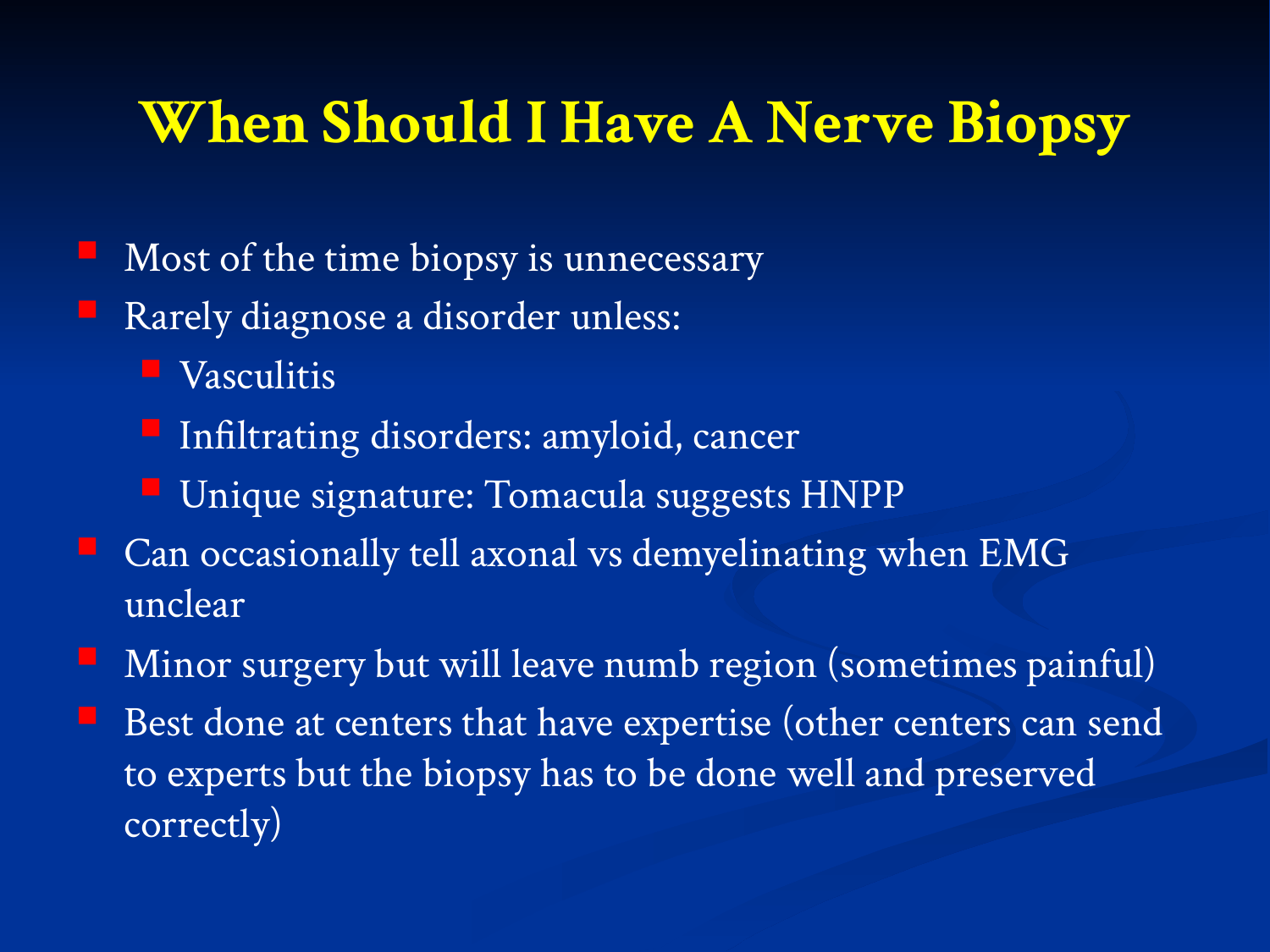

# When Should I Have A Nerve Biopsy
Most of the time biopsy is unnecessary
Rarely diagnose a disorder unless:
Vasculitis
Infiltrating disorders: amyloid, cancer
Unique signature: Tomacula suggests HNPP
Can occasionally tell axonal vs demyelinating when EMG unclear
Minor surgery but will leave numb region (sometimes painful)
Best done at centers that have expertise (other centers can send to experts but the biopsy has to be done well and preserved correctly)